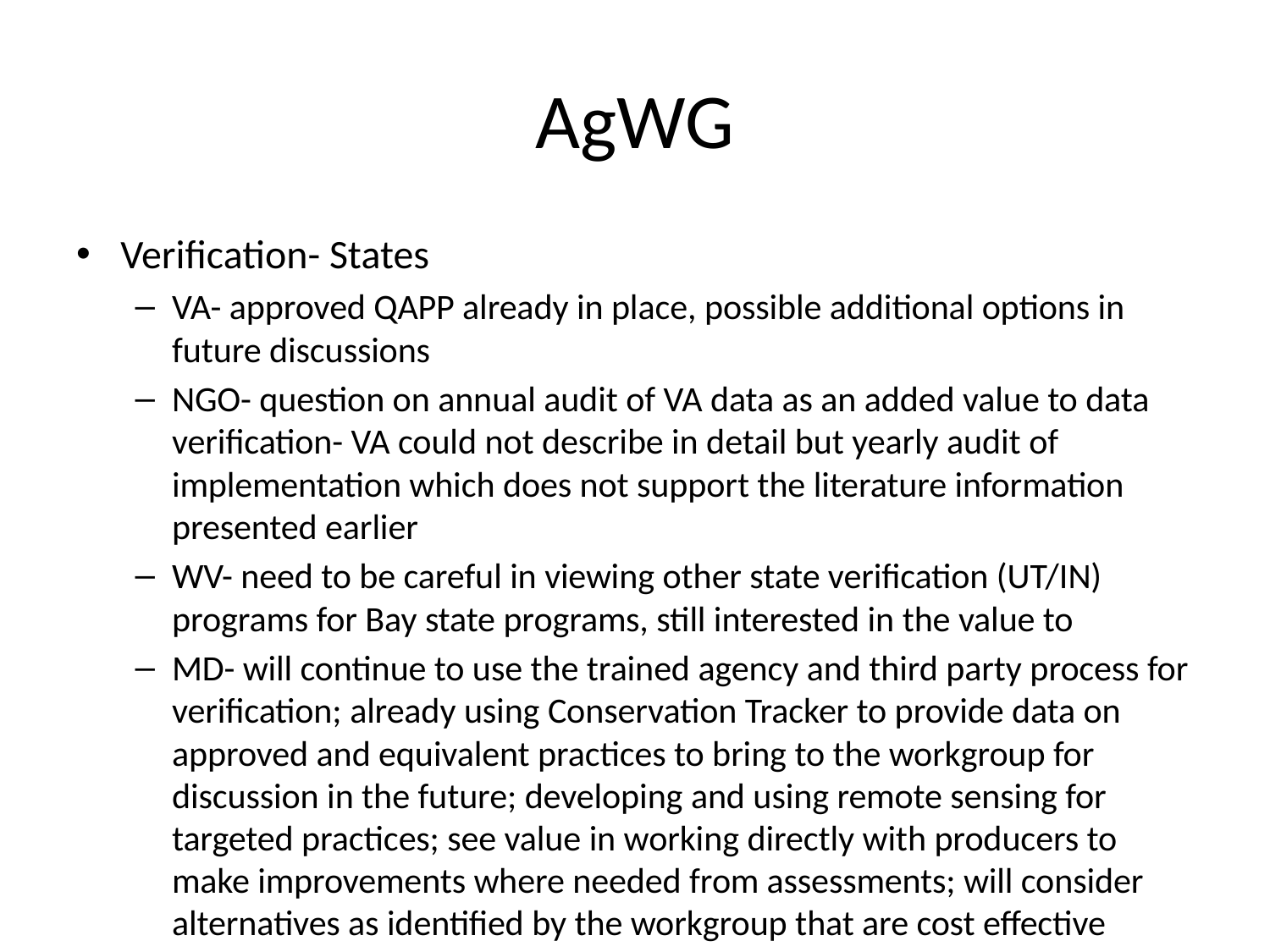

# AgWG
Verification- States
VA- approved QAPP already in place, possible additional options in future discussions
NGO- question on annual audit of VA data as an added value to data verification- VA could not describe in detail but yearly audit of implementation which does not support the literature information presented earlier
WV- need to be careful in viewing other state verification (UT/IN) programs for Bay state programs, still interested in the value to
MD- will continue to use the trained agency and third party process for verification; already using Conservation Tracker to provide data on approved and equivalent practices to bring to the workgroup for discussion in the future; developing and using remote sensing for targeted practices; see value in working directly with producers to make improvements where needed from assessments; will consider alternatives as identified by the workgroup that are cost effective